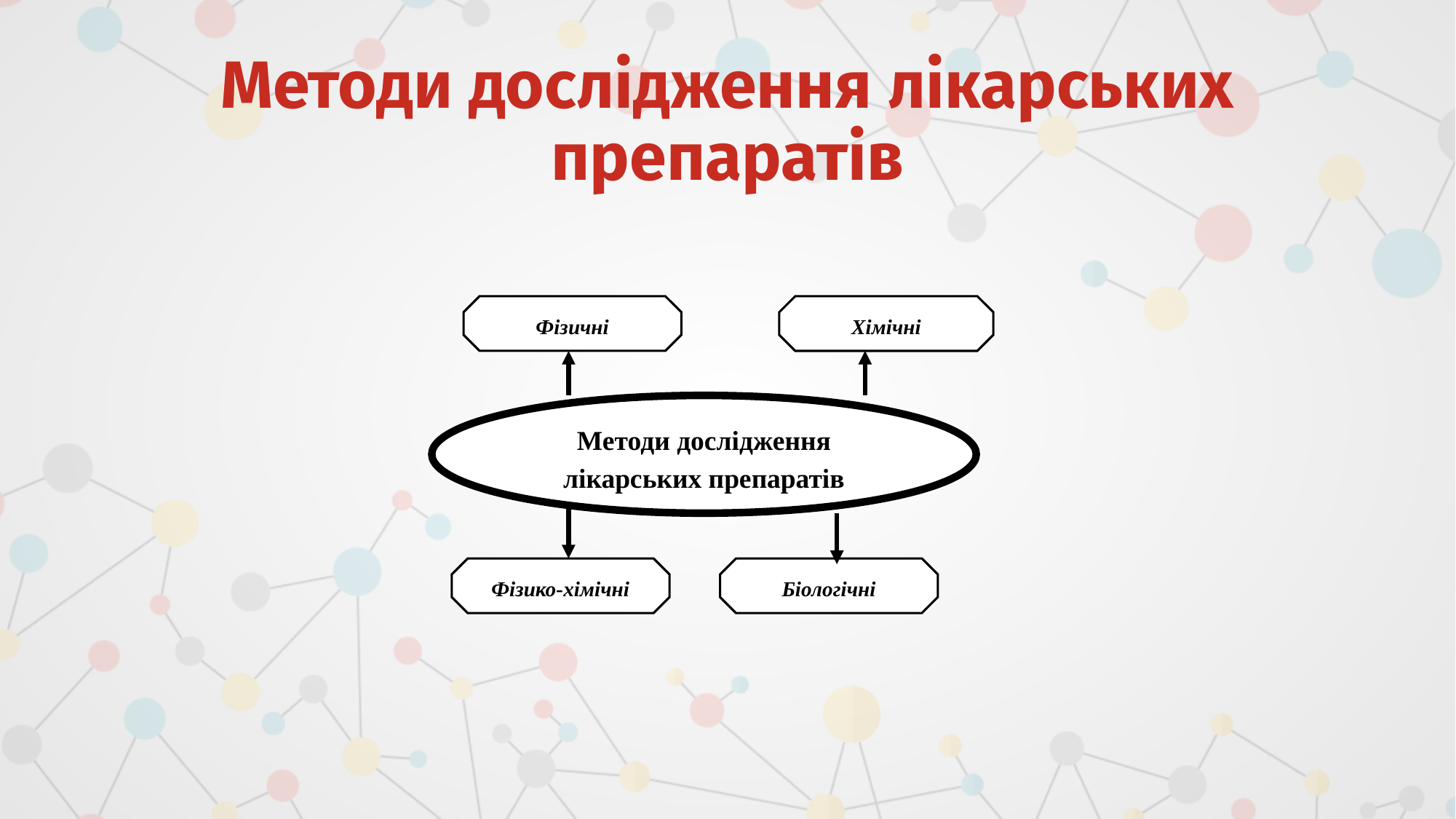

# Методи дослідження лікарських препаратів
Фізичні

Хімічні

Методи дослідження лікарських препаратів

Фізико-хімічні

Біологічні